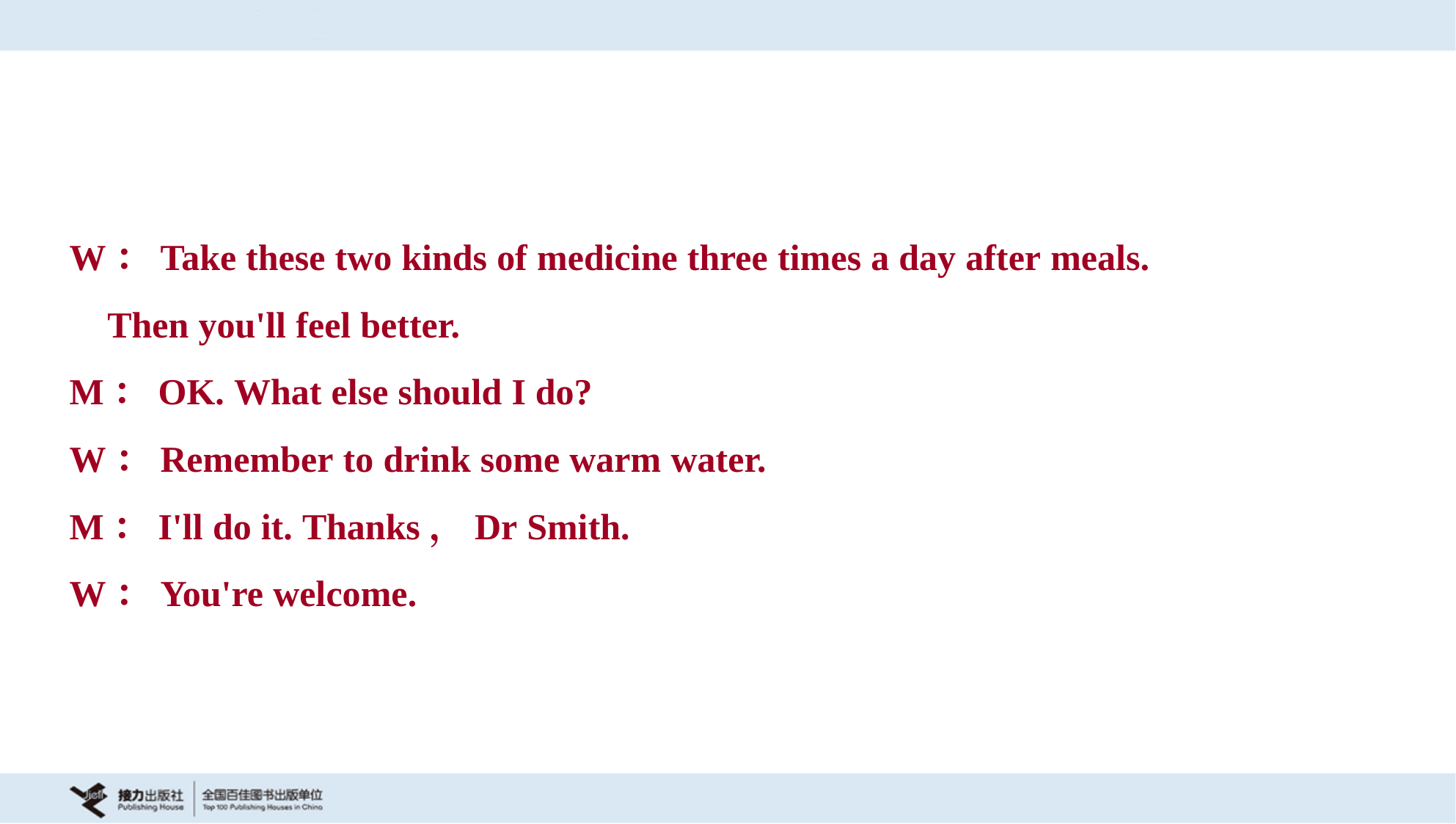

W：Take these two kinds of medicine three times a day after meals.
    Then you'll feel better.
M：OK. What else should I do?
W：Remember to drink some warm water.
M：I'll do it. Thanks，Dr Smith.
W：You're welcome.